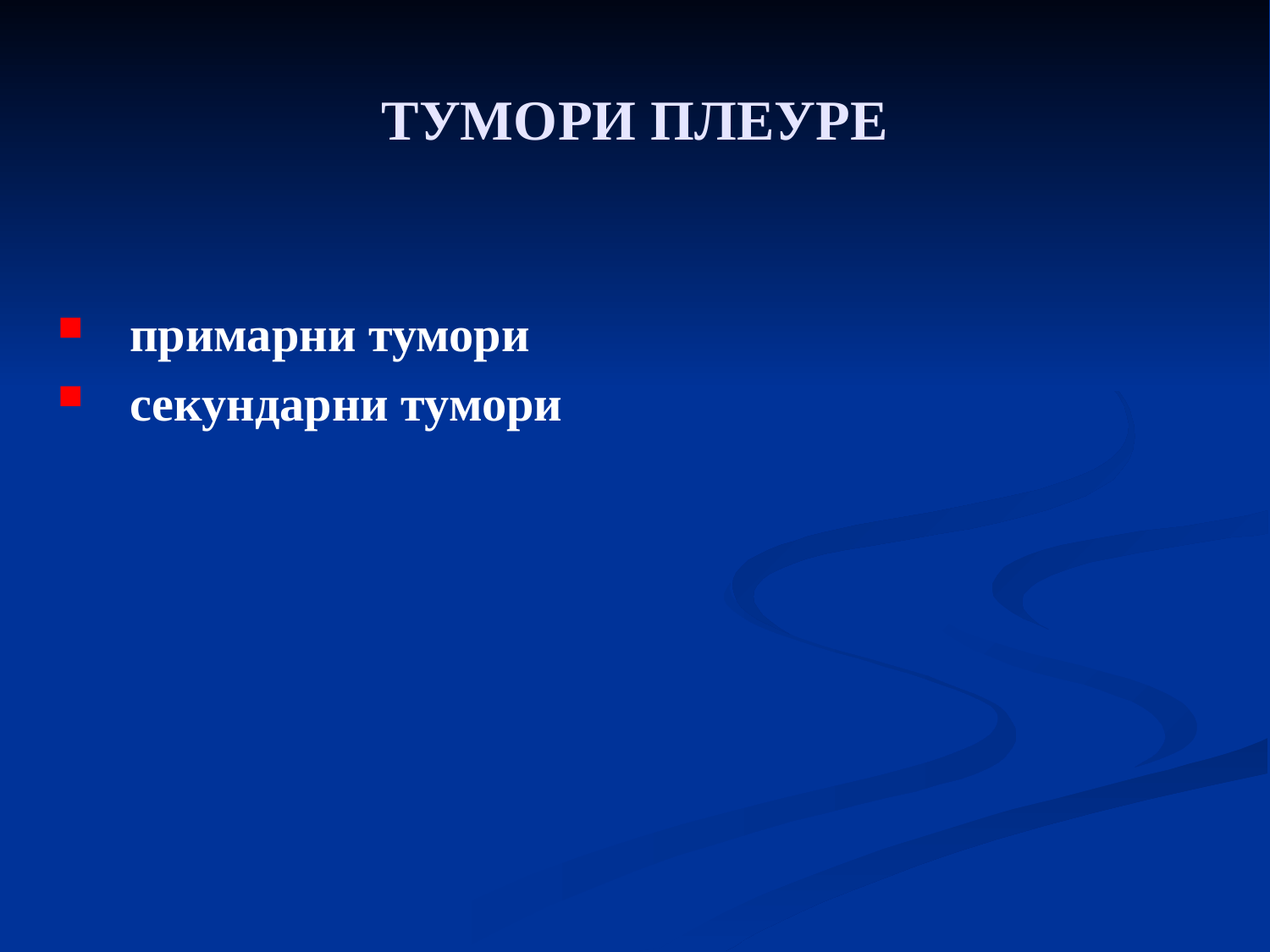

# ТУМОРИ ПЛЕУРЕ
  примарни тумори
  секундарни тумори